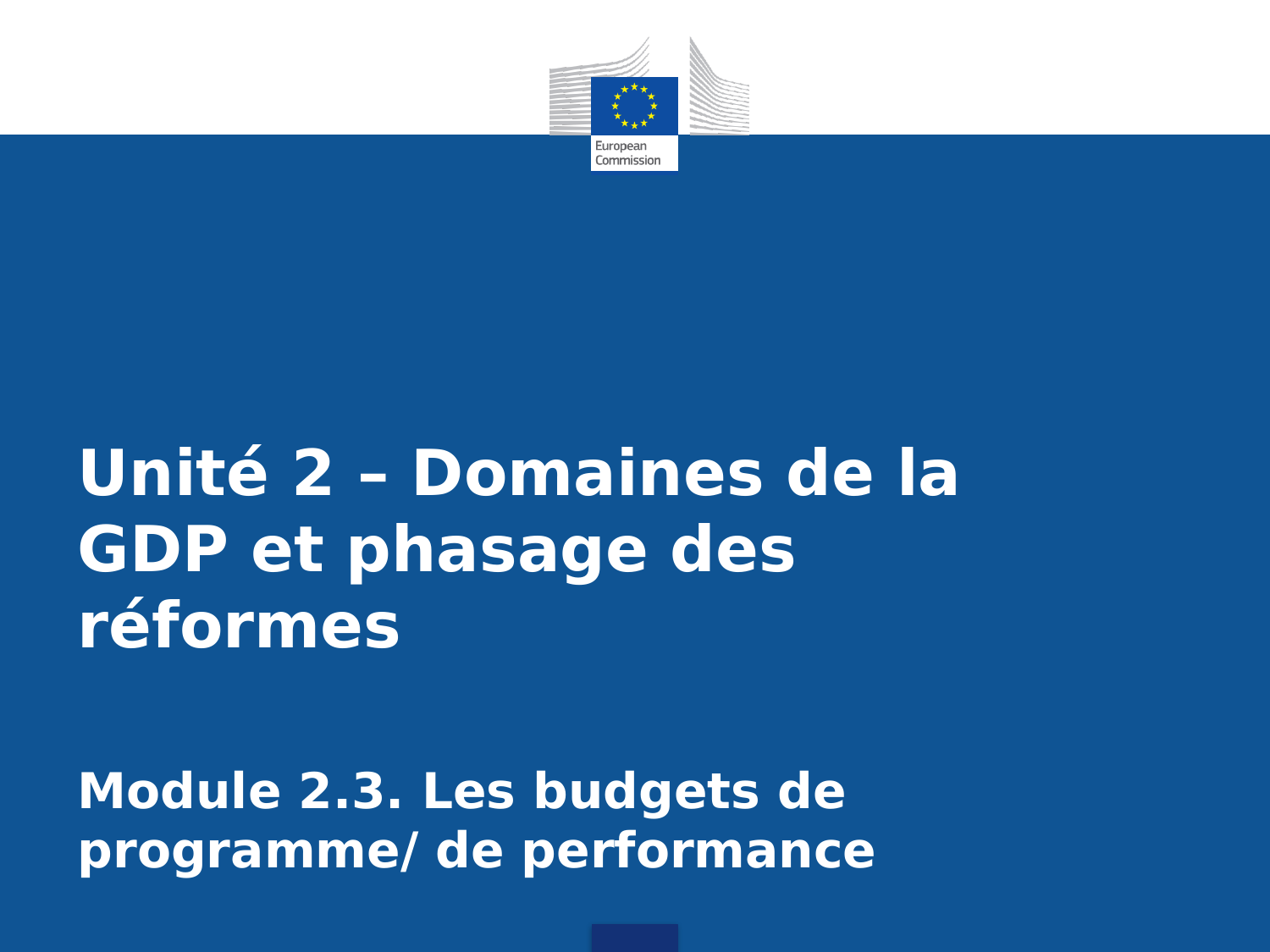

Unité 2 – Domaines de la GDP et phasage des réformes

Module 2.3. Les budgets de programme/ de performance